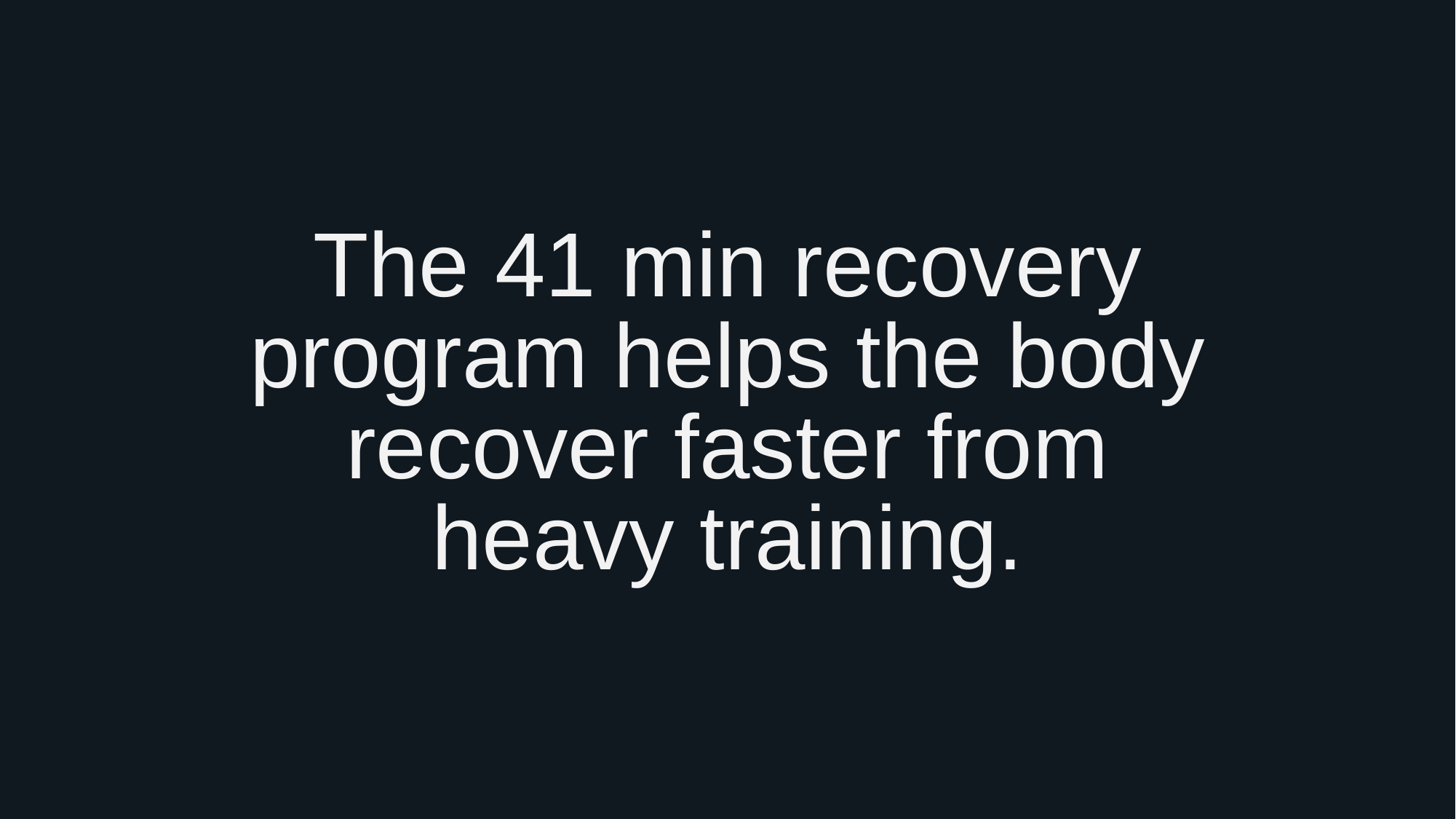

The 41 min recovery program helps the body recover faster from heavy training.